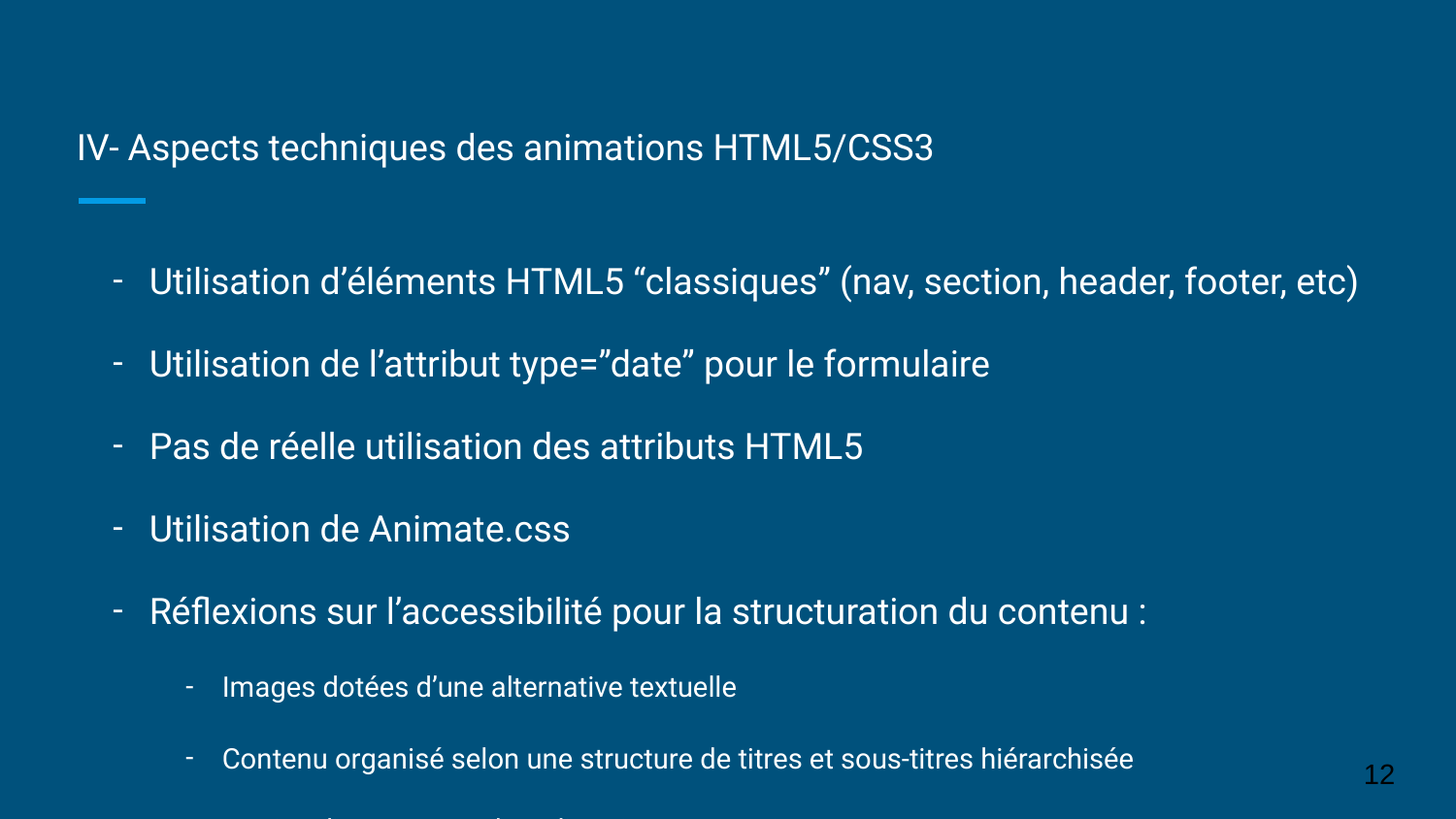

# IV- Aspects techniques des animations HTML5/CSS3
Utilisation d’éléments HTML5 “classiques” (nav, section, header, footer, etc)
Utilisation de l’attribut type=”date” pour le formulaire
Pas de réelle utilisation des attributs HTML5
Utilisation de Animate.css
Réflexions sur l’accessibilité pour la structuration du contenu :
Images dotées d’une alternative textuelle
Contenu organisé selon une structure de titres et sous-titres hiérarchisée
Le site n’impose pas de redirection automatique
Réflexion sur les contrastes pour les couleurs utilisées dans notre CSS

12